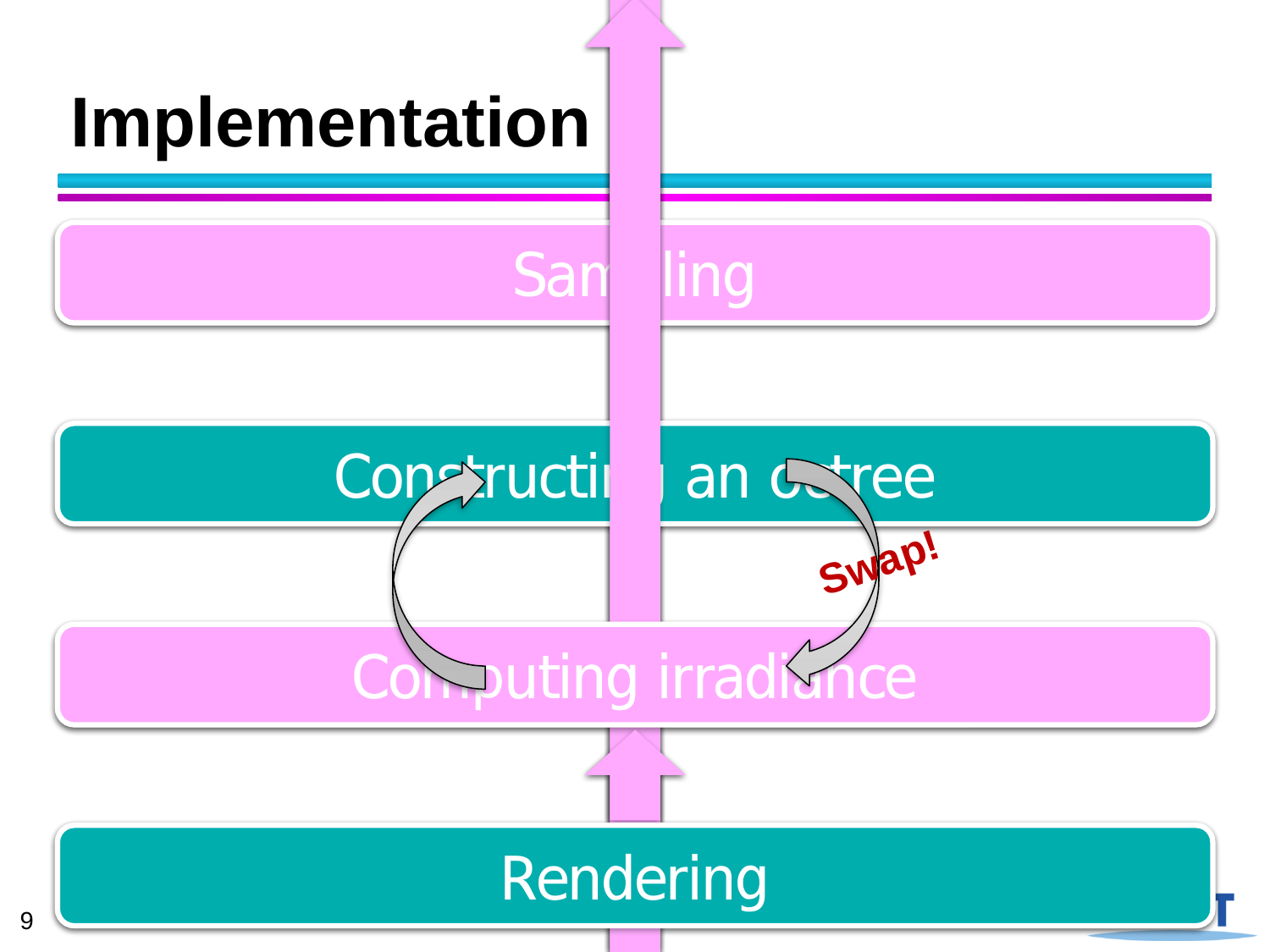

# Implementation
Sampling
Computing irradiances
Constructing an octree
Rendering
Sampling
Constructing an octree
Computing irradiance
Rendering

Swap!